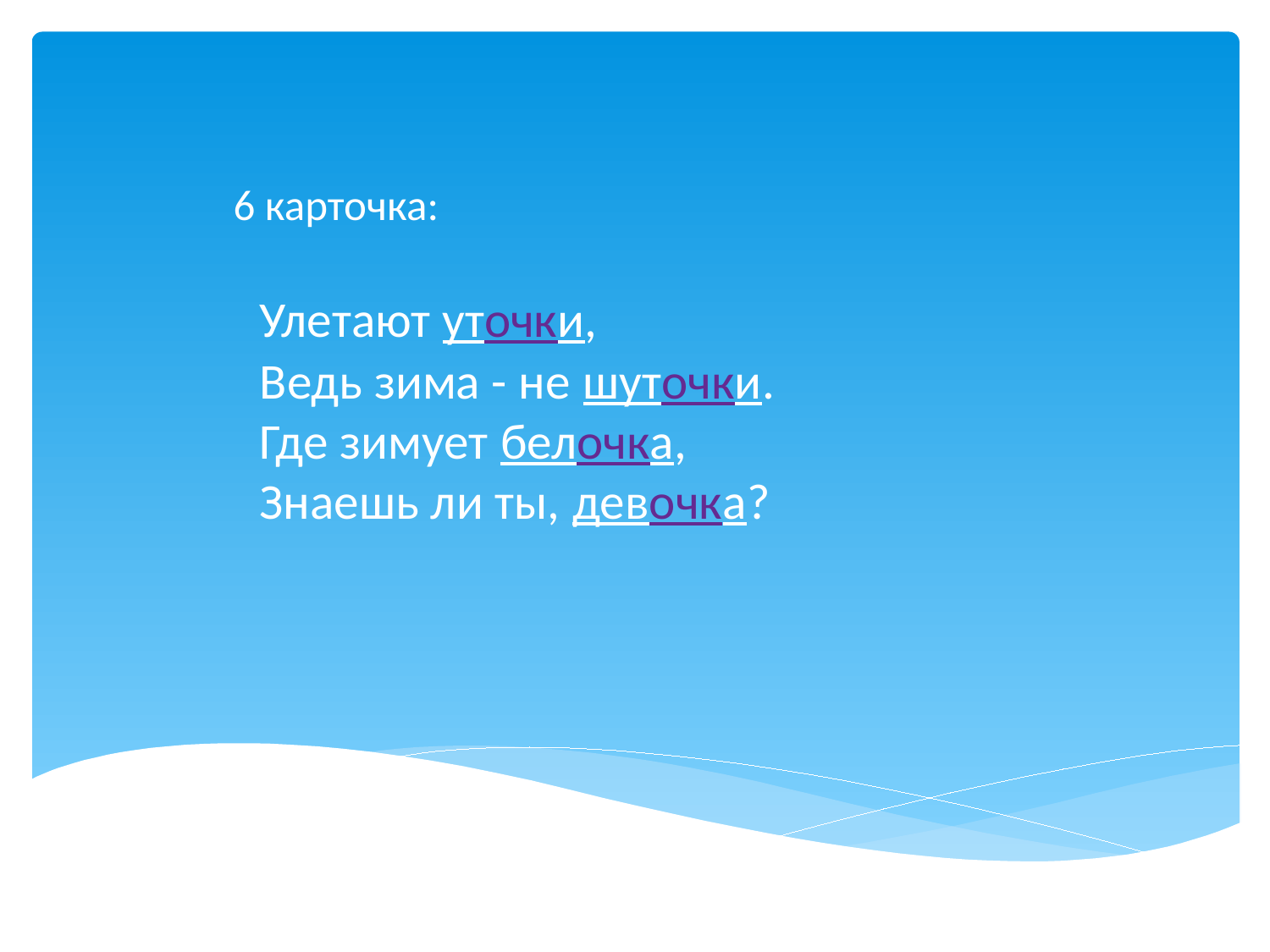

# 6 карточка: Улетают уточки, Ведь зима - не шуточки. Где зимует белочка, Знаешь ли ты, девочка?